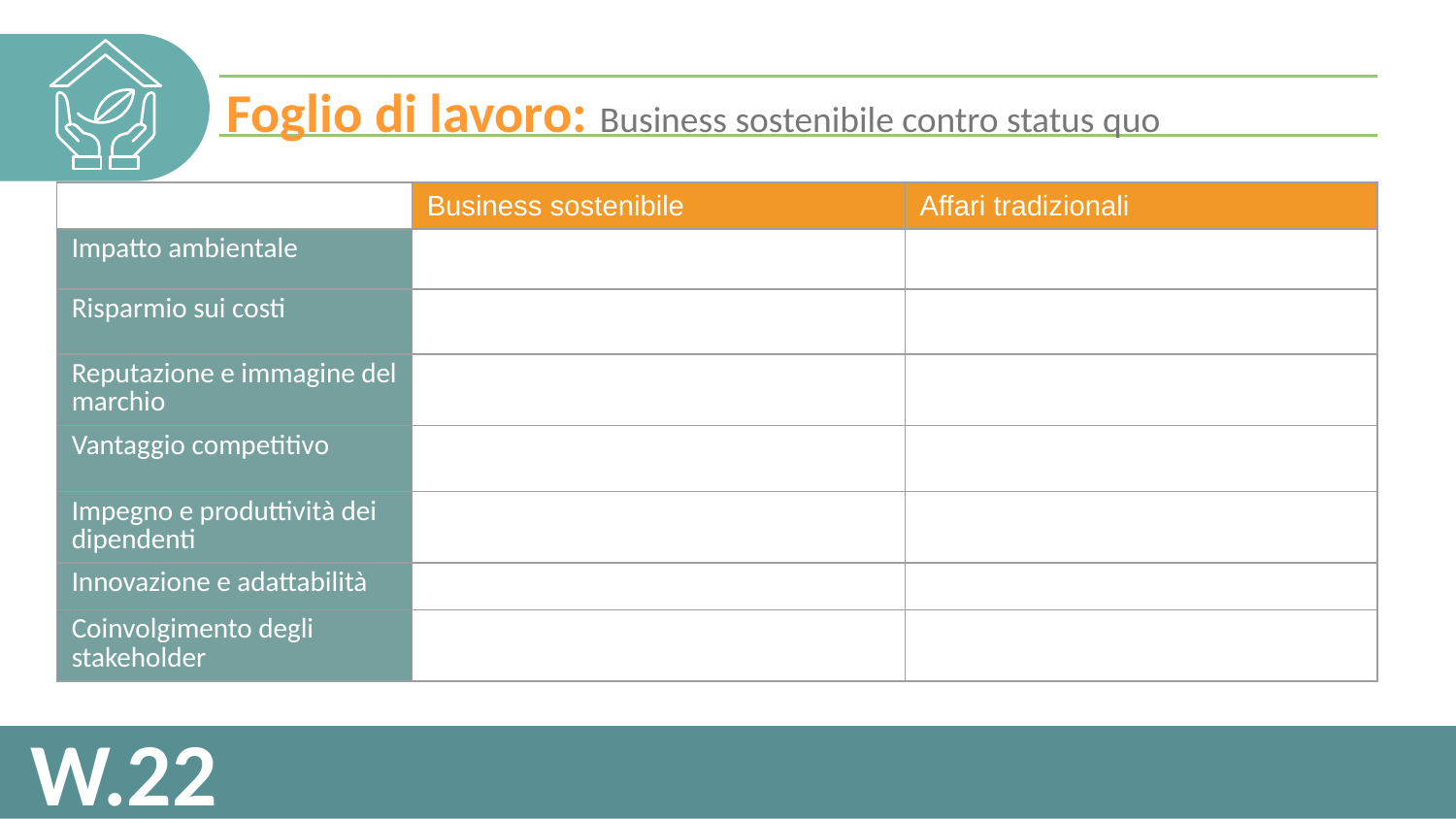

Foglio di lavoro: Business sostenibile contro status quo

|  | Business sostenibile | Affari tradizionali |
| --- | --- | --- |
| Impatto ambientale |  |  |
| Risparmio sui costi |  |  |
| Reputazione e immagine del marchio |  |  |
| Vantaggio competitivo |  |  |
| Impegno e produttività dei dipendenti |  |  |
| Innovazione e adattabilità |  |  |
| Coinvolgimento degli stakeholder |  |  |

W.22
54